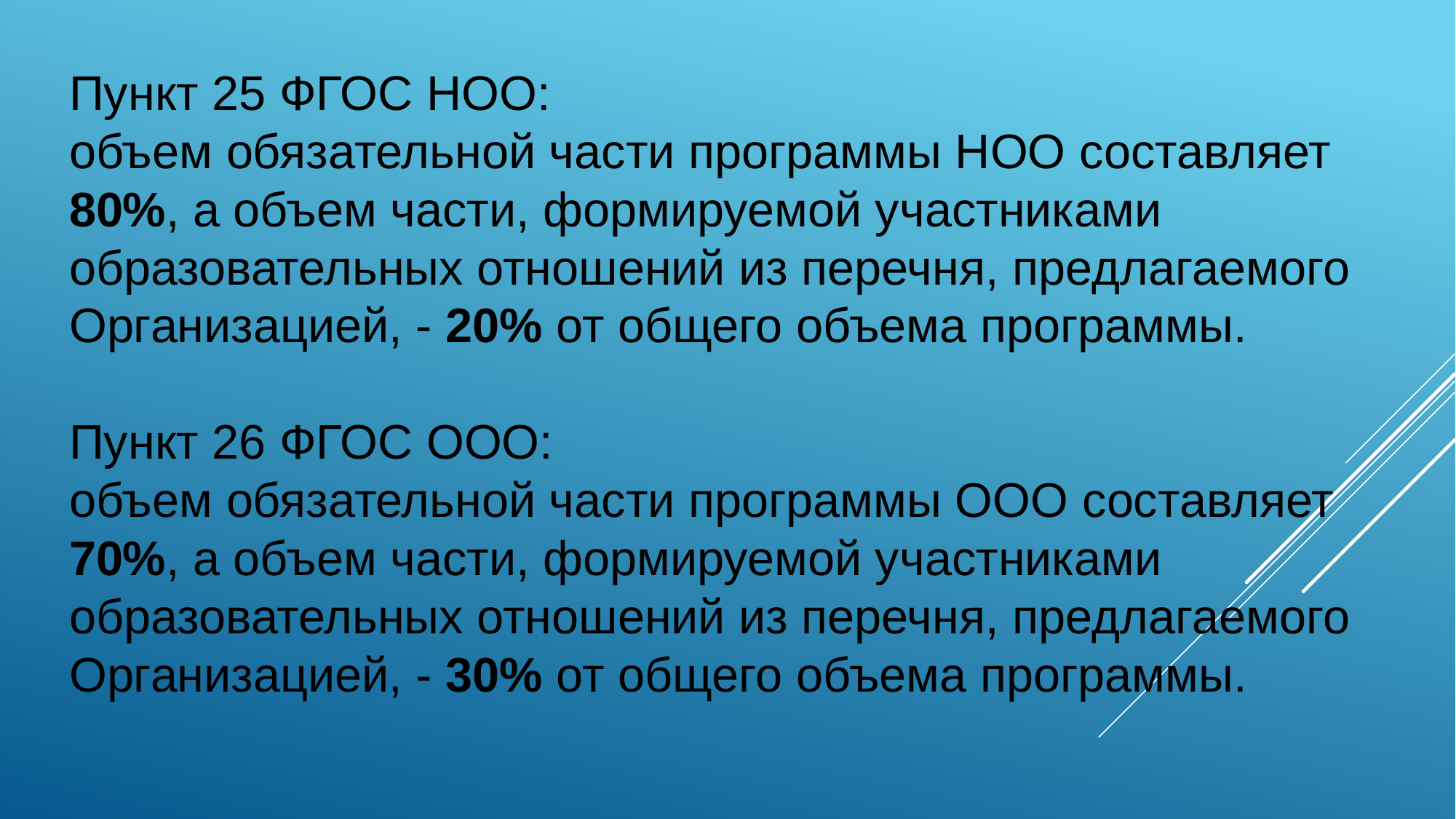

Пункт 25 ФГОС НОО:
объем обязательной части программы НОО составляет 80%, а объем части, формируемой участниками образовательных отношений из перечня, предлагаемого Организацией, - 20% от общего объема программы.

Пункт 26 ФГОС ООО:
объем обязательной части программы ООО составляет 70%, а объем части, формируемой участниками образовательных отношений из перечня, предлагаемого Организацией, - 30% от общего объема программы.